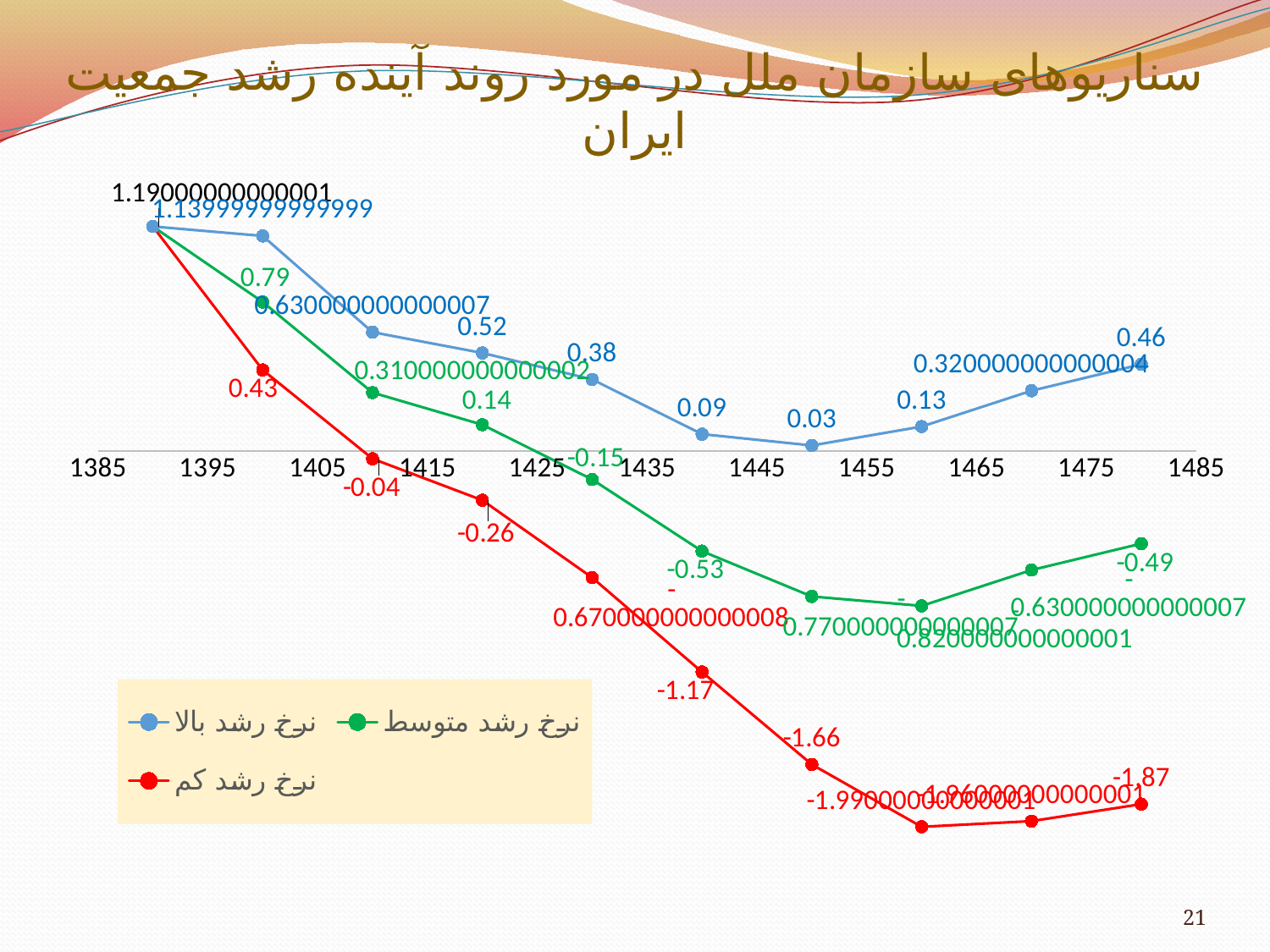

# سناریوهای سازمان ملل در مورد روند آینده رشد جمعیت ایران

### Chart

| Category | نرخ رشد بالا | نرخ رشد متوسط | نرخ رشد کم |
|---|---|---|---|
21